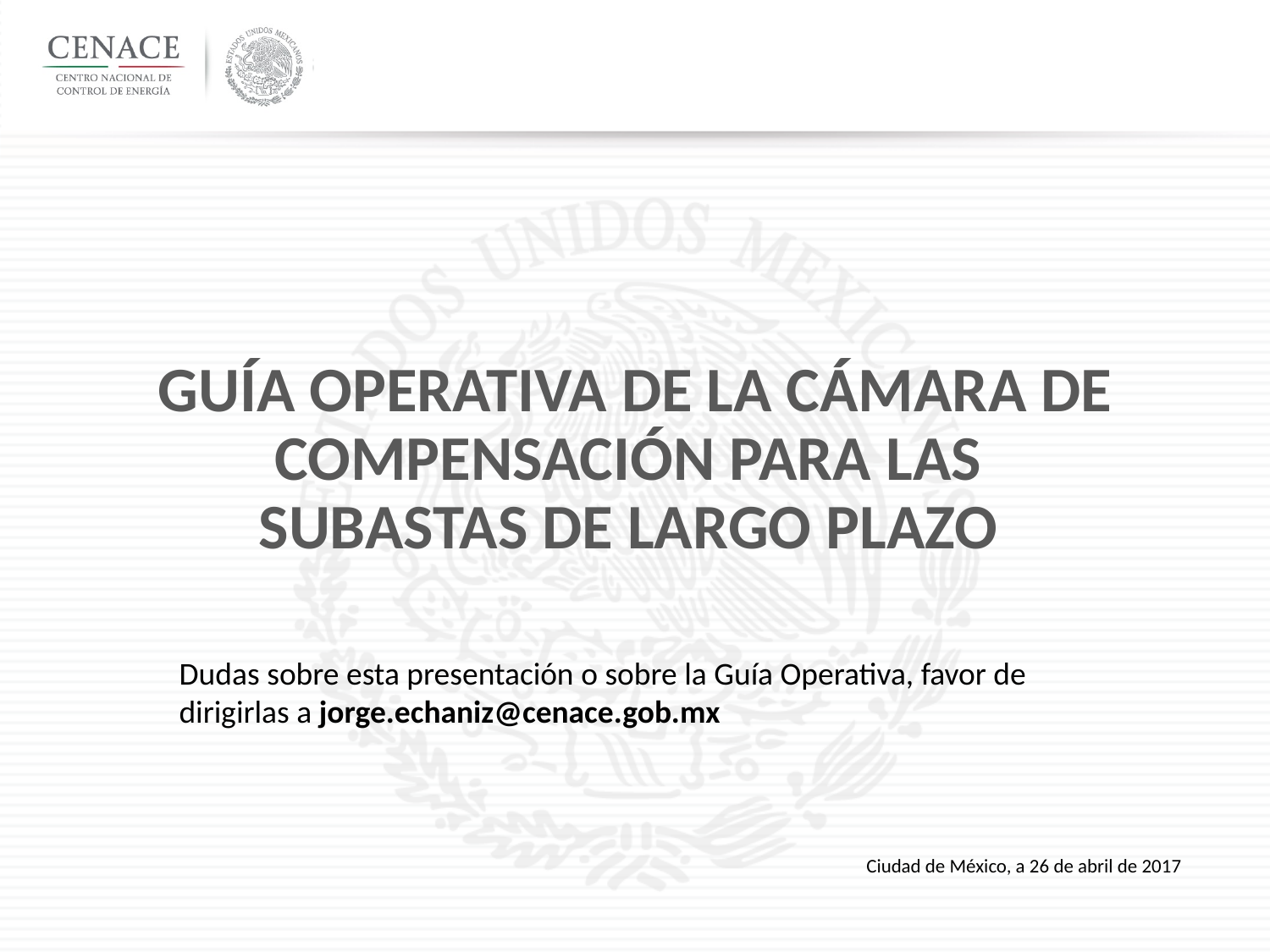

# Guía Operativa de la Cámara de Compensación para las Subastas de Largo Plazo
Dudas sobre esta presentación o sobre la Guía Operativa, favor de dirigirlas a jorge.echaniz@cenace.gob.mx
Ciudad de México, a 26 de abril de 2017
1